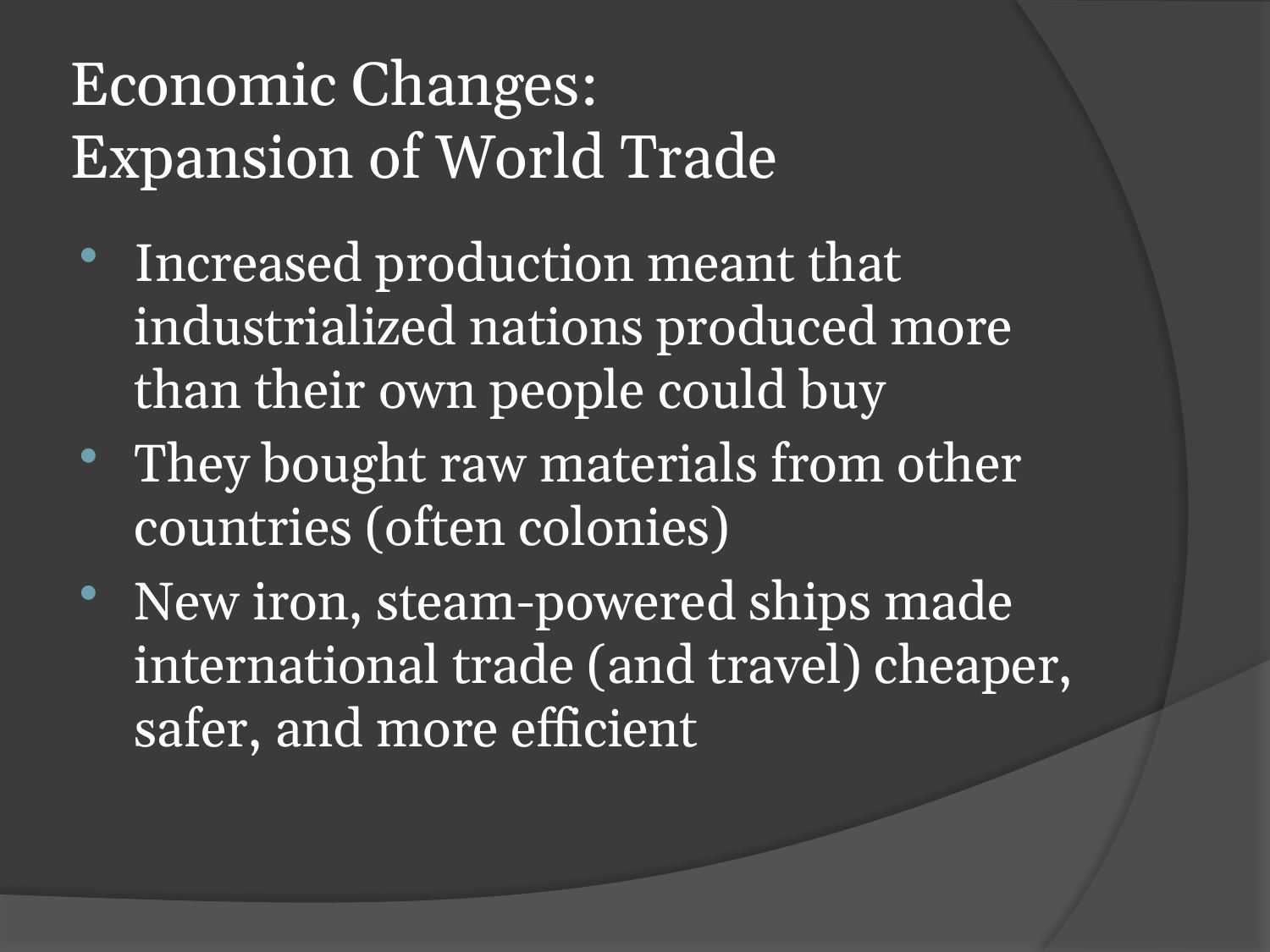

# Economic Changes: Expansion of World Trade
Increased production meant that industrialized nations produced more than their own people could buy
They bought raw materials from other countries (often colonies)
New iron, steam-powered ships made international trade (and travel) cheaper, safer, and more efficient